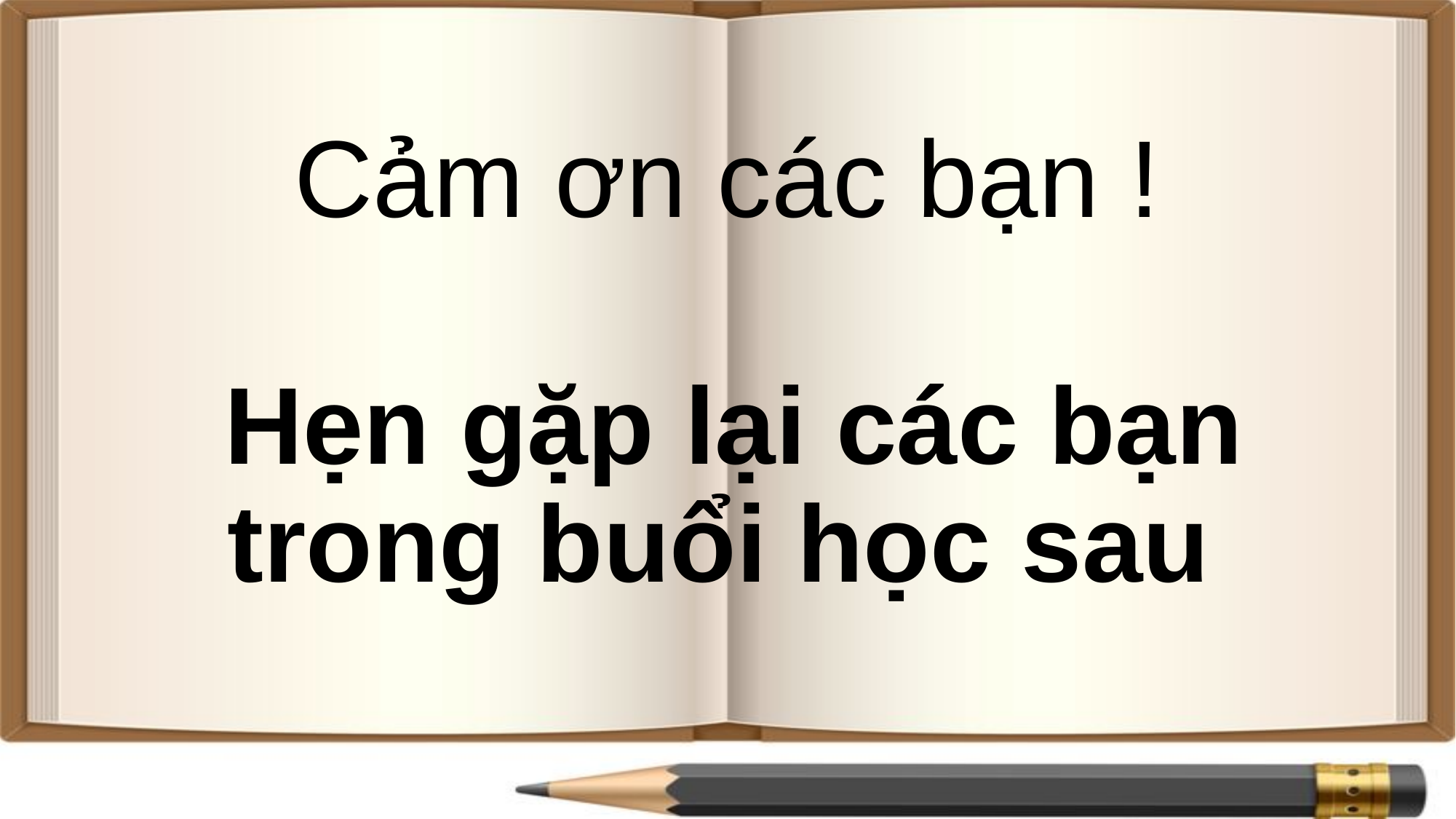

# Cảm ơn các bạn !

Hẹn gặp lại các bạn trong buổi học sau